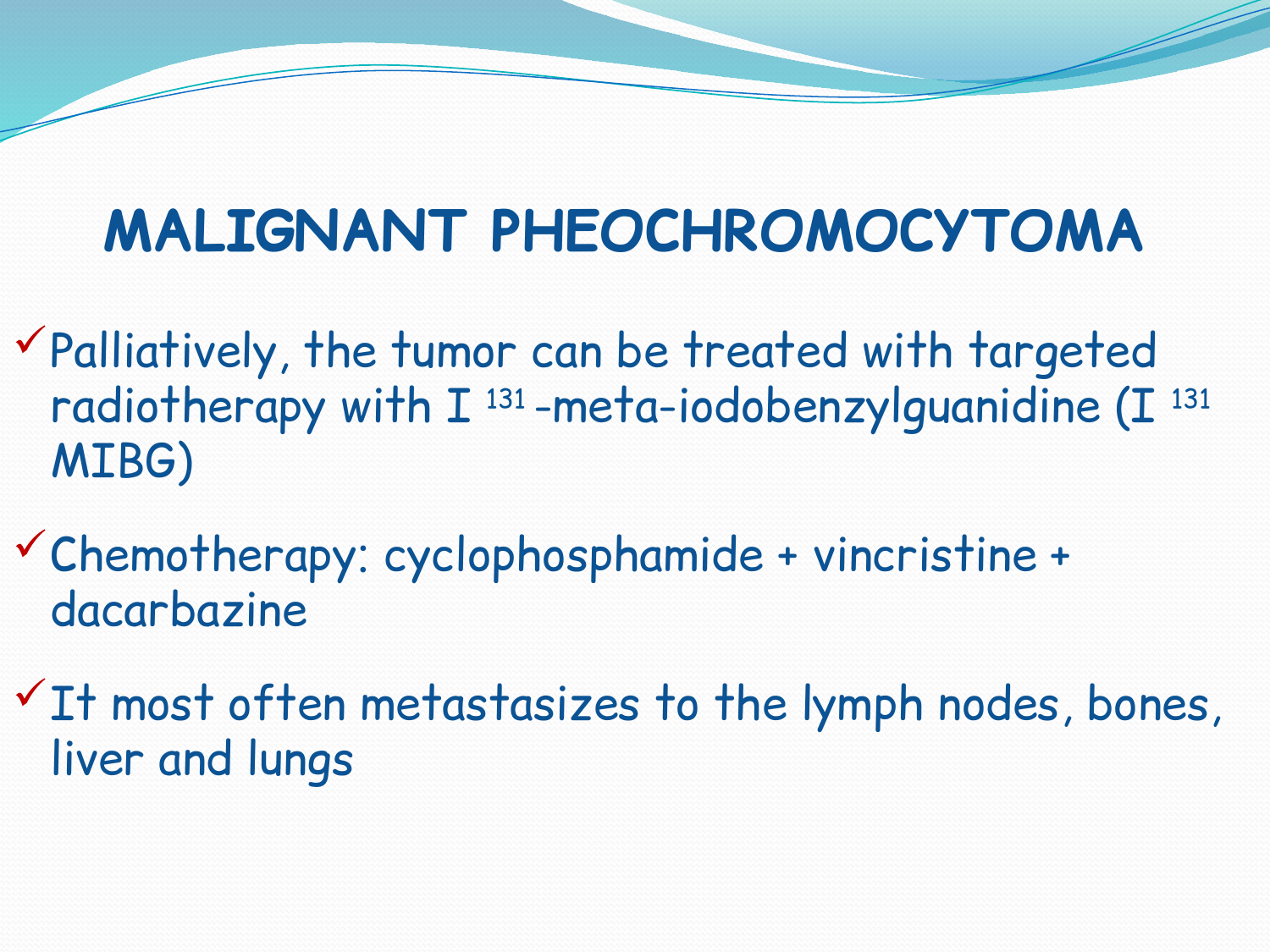

MALIGNANT PHEOCHROMOCYTOMA

Palliatively, the tumor can be treated with targeted radiotherapy with I 131 -meta-iodobenzylguanidine (I 131 MIBG)

Chemotherapy: cyclophosphamide + vincristine + dacarbazine

It most often metastasizes to the lymph nodes, bones, liver and lungs